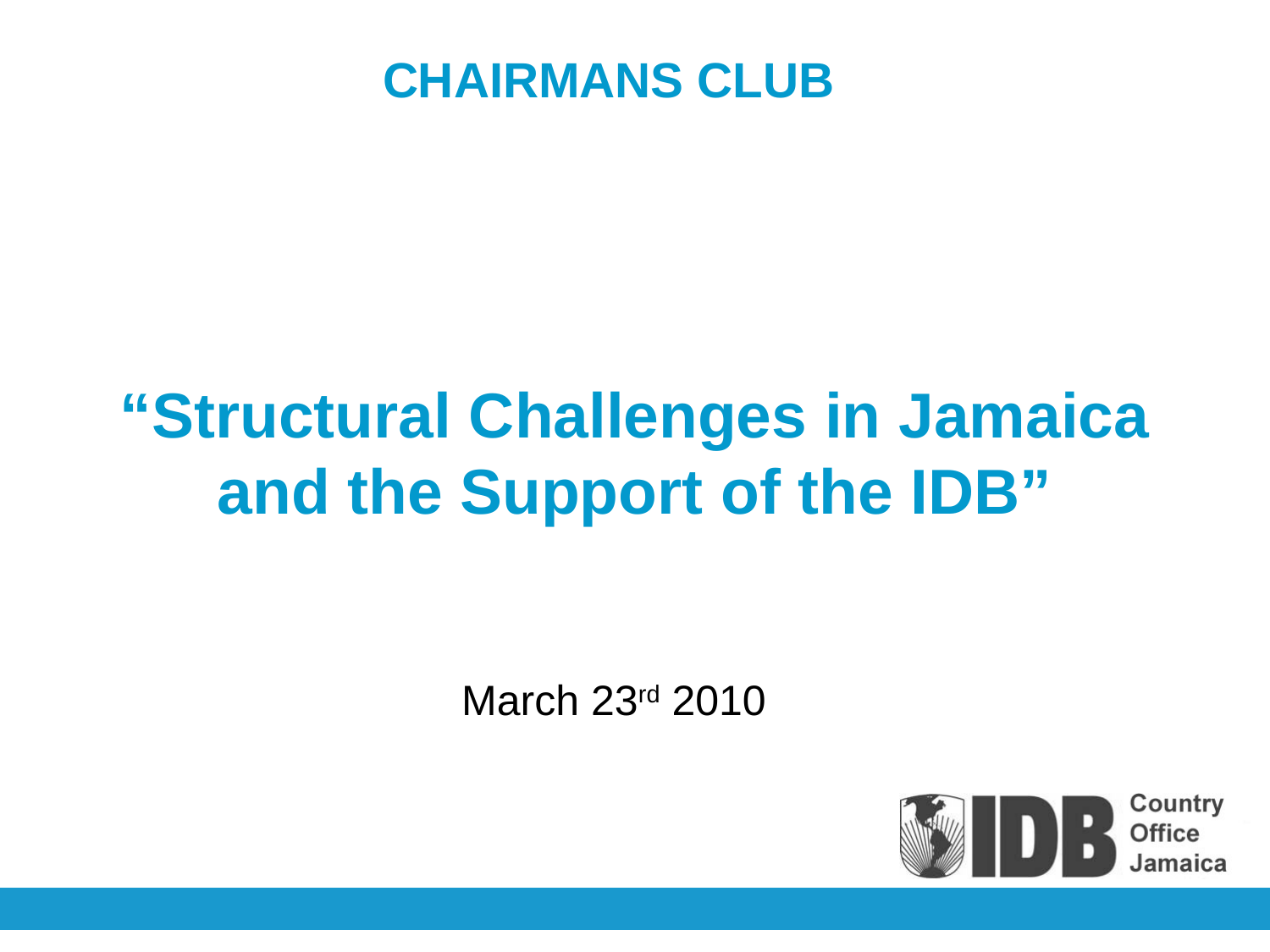

CHAIRMANS CLUB
# “Structural Challenges in Jamaica and the Support of the IDB”
March 23rd 2010